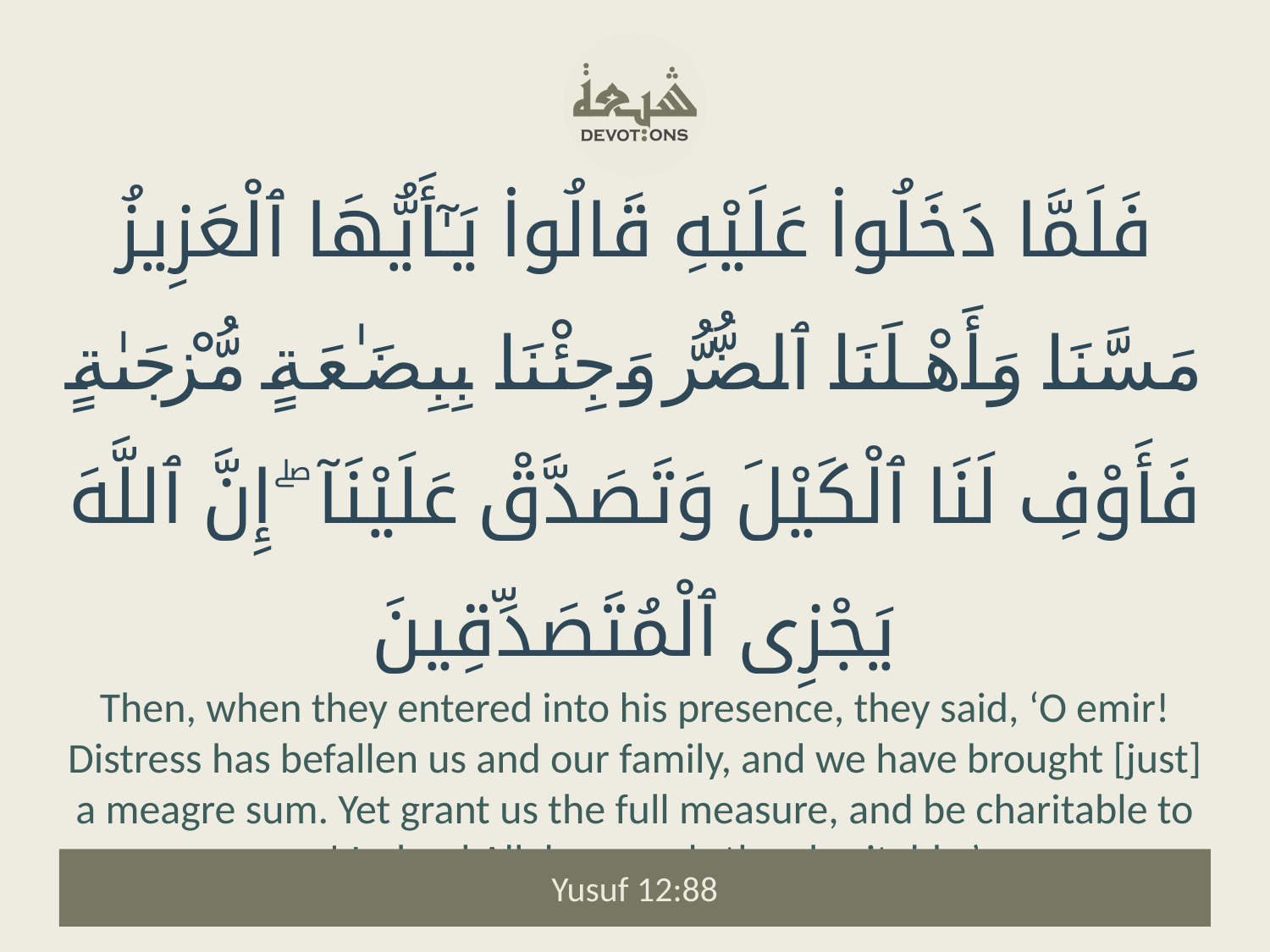

فَلَمَّا دَخَلُوا۟ عَلَيْهِ قَالُوا۟ يَـٰٓأَيُّهَا ٱلْعَزِيزُ مَسَّنَا وَأَهْلَنَا ٱلضُّرُّ وَجِئْنَا بِبِضَـٰعَةٍ مُّزْجَىٰةٍ فَأَوْفِ لَنَا ٱلْكَيْلَ وَتَصَدَّقْ عَلَيْنَآ ۖ إِنَّ ٱللَّهَ يَجْزِى ٱلْمُتَصَدِّقِينَ
Then, when they entered into his presence, they said, ‘O emir! Distress has befallen us and our family, and we have brought [just] a meagre sum. Yet grant us the full measure, and be charitable to us! Indeed Allah rewards the charitable.’
Yusuf 12:88